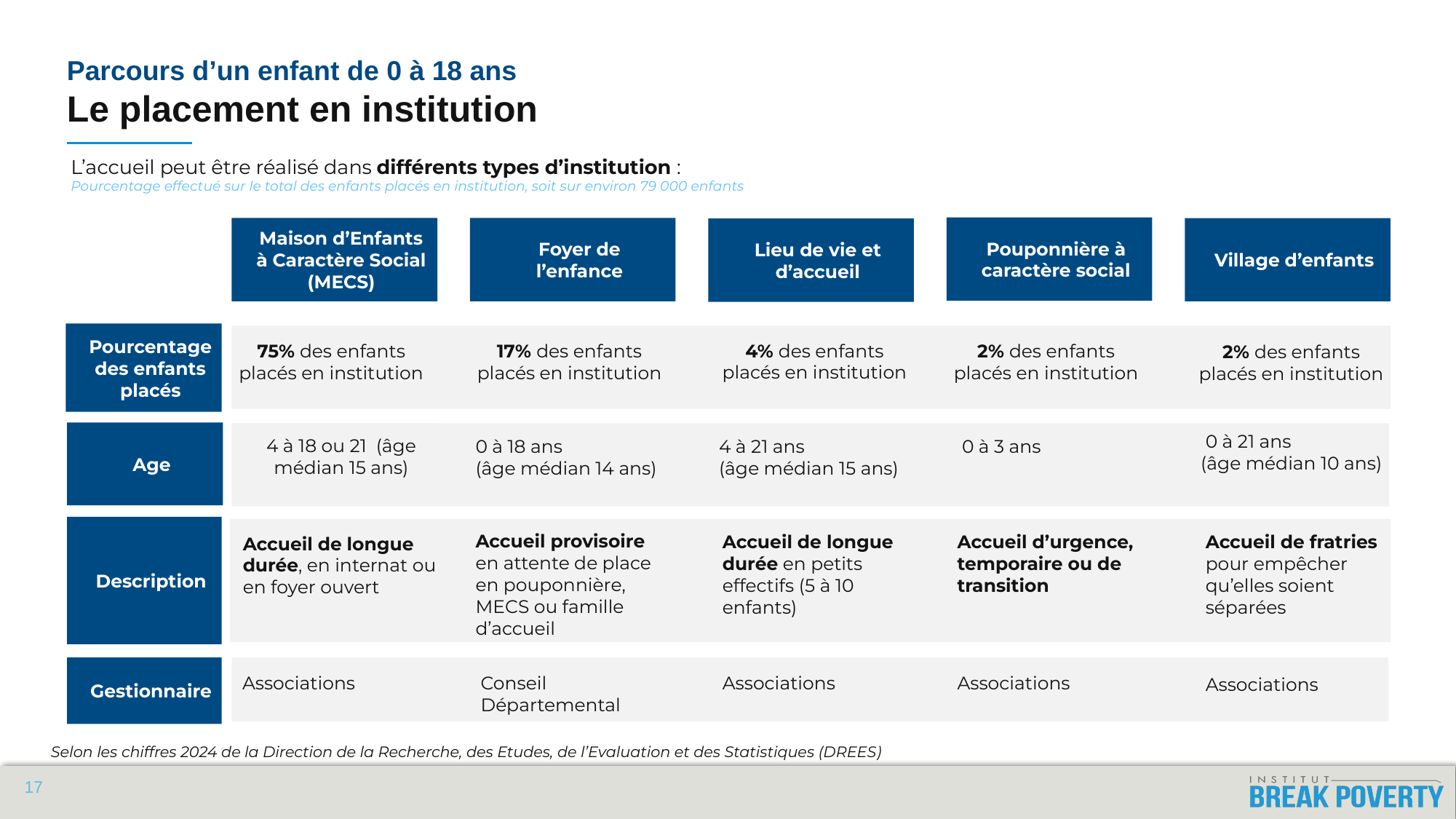

# Parcours d’un enfant de 0 à 18 ans Le placement en institution
L’accueil peut être réalisé dans différents types d’institution :
Pourcentage effectué sur le total des enfants placés en institution, soit sur environ 79 000 enfants
Pouponnière à caractère social
Maison d’Enfants à Caractère Social (MECS)
Foyer de l’enfance
Village d’enfants
Lieu de vie et d’accueil
Pourcentage des enfants placés

4% des enfants placés en institution
17% des enfants placés en institution
75% des enfants placés en institution
2% des enfants placés en institution
2% des enfants placés en institution
Age

4 à 18 ou 21  (âge médian 15 ans)
 0 à 21 ans
(âge médian 10 ans)
 0 à 3 ans
0 à 18 ans
(âge médian 14 ans)
4 à 21 ans
(âge médian 15 ans)
Description

Accueil provisoire en attente de place en pouponnière, MECS ou famille d’accueil
Accueil de longue durée en petits effectifs (5 à 10 enfants)
Accueil d’urgence, temporaire ou de transition
Accueil de fratries pour empêcher qu’elles soient séparées
Accueil de longue durée, en internat ou en foyer ouvert
Gestionnaire

Conseil Départemental
Associations
Associations
Associations
Associations
Selon les chiffres 2024 de la Direction de la Recherche, des Etudes, de l’Evaluation et des Statistiques (DREES)
17